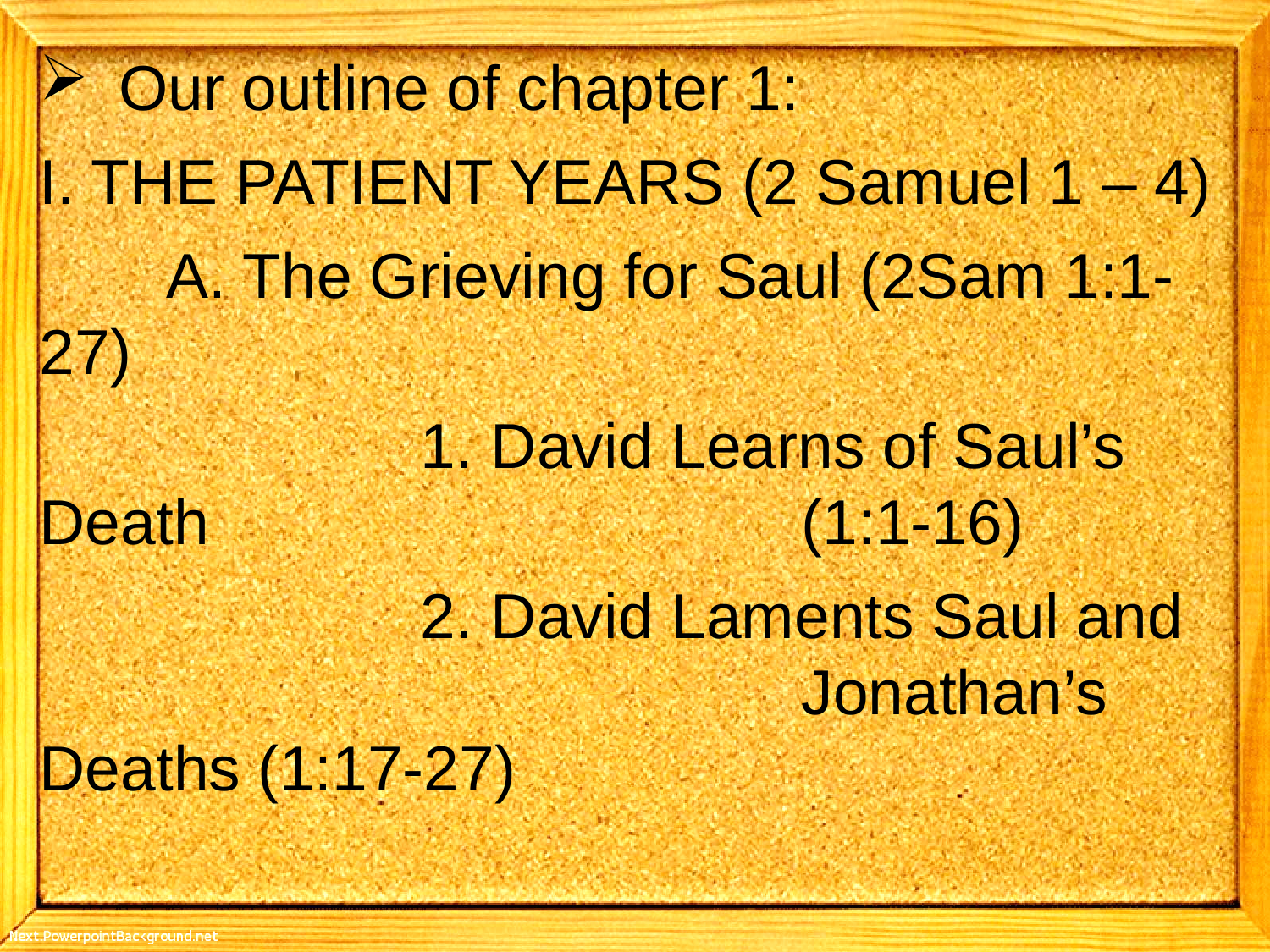

Our outline of chapter 1:
I. THE PATIENT YEARS (2 Samuel 1 – 4)
	A. The Grieving for Saul (2Sam 1:1-27)
			1. David Learns of Saul’s Death 					(1:1-16)
			2. David Laments Saul and 						Jonathan’s Deaths (1:17-27)